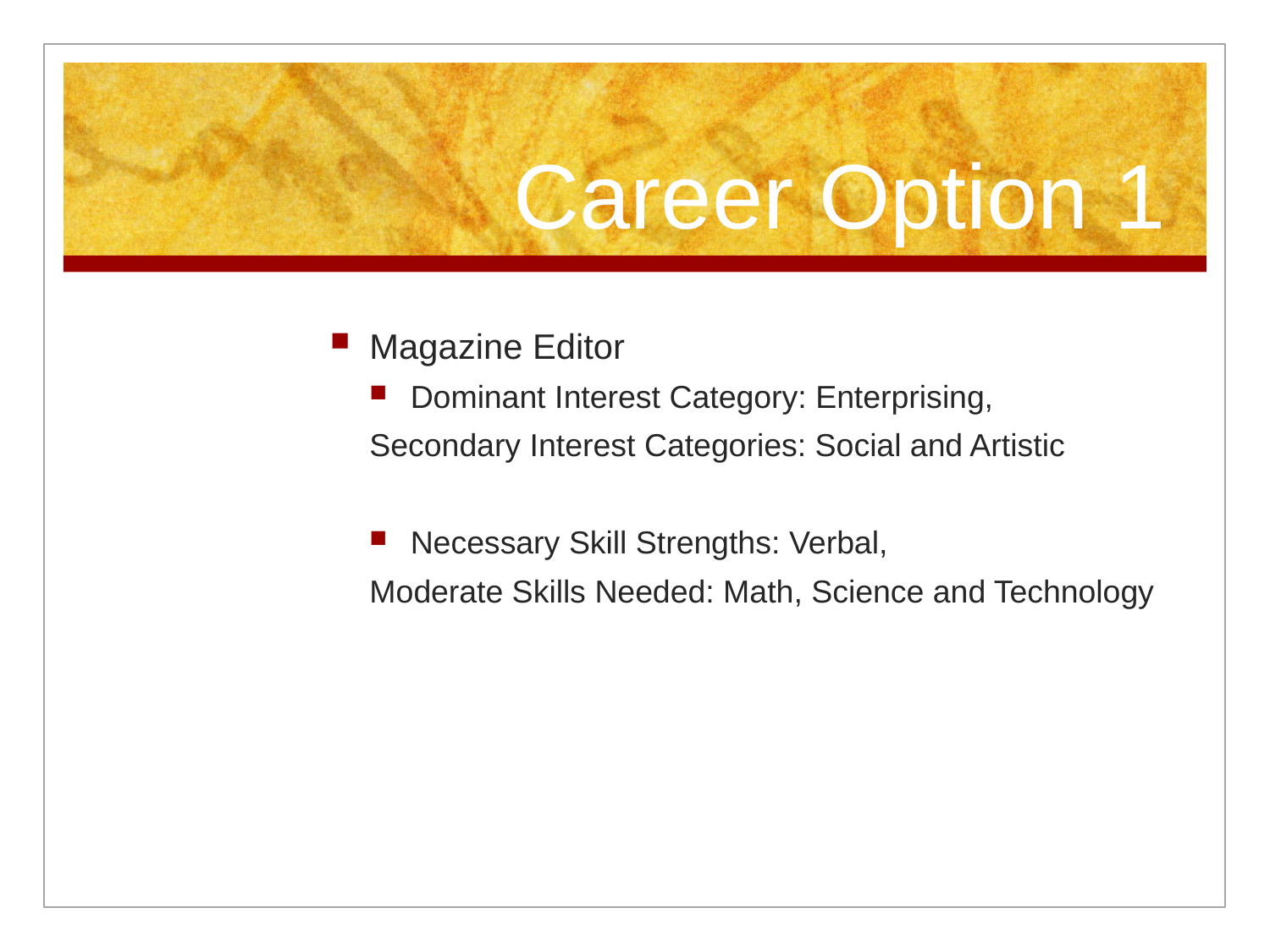

# Career Option 1
Magazine Editor
Dominant Interest Category: Enterprising,
Secondary Interest Categories: Social and Artistic

Necessary Skill Strengths: Verbal,
Moderate Skills Needed: Math, Science and Technology